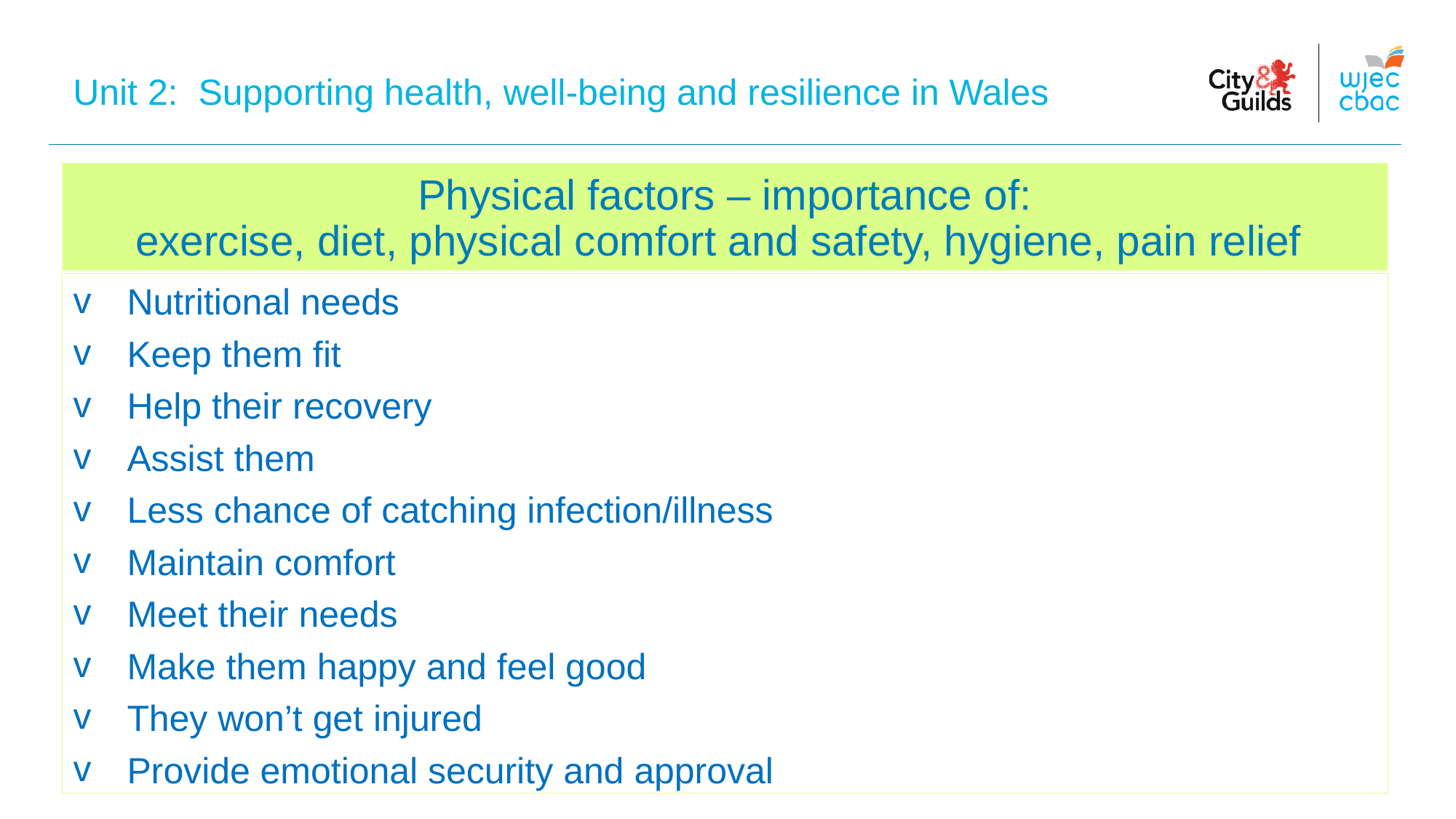

Unit 2:  Supporting health, well-being and resilience in Wales
# Physical factors – importance of: exercise, diet, physical comfort and safety, hygiene, pain relief
Nutritional needs
Keep them fit
Help their recovery
Assist them
Less chance of catching infection/illness
Maintain comfort
Meet their needs
Make them happy and feel good
They won’t get injured
Provide emotional security and approval